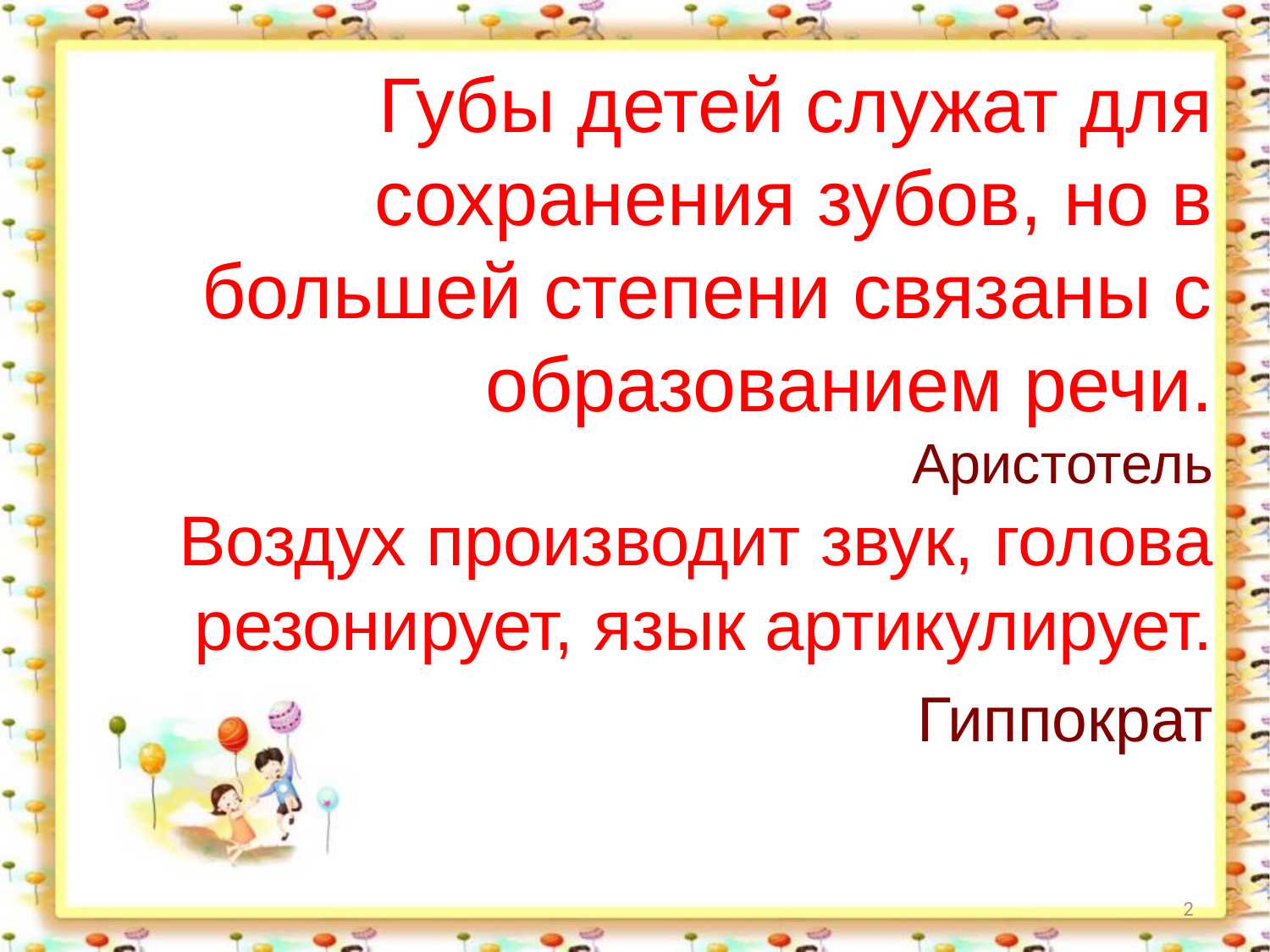

# Губы детей служат для сохранения зубов, но в большей степени связаны с образованием речи. Аристотель Воздух производит звук, голова резонирует, язык артикулирует. Гиппократ
2